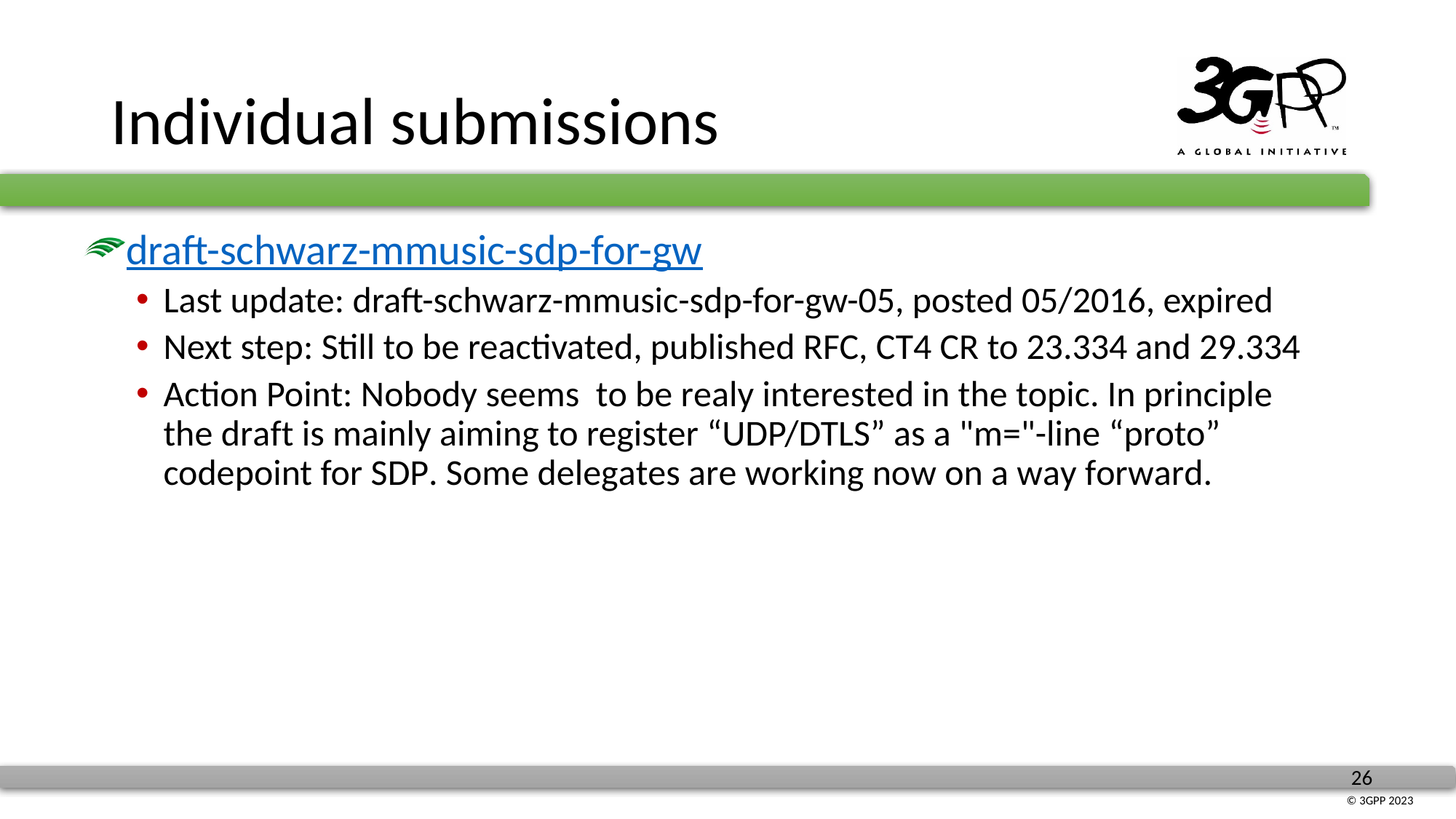

# Individual submissions
draft-schwarz-mmusic-sdp-for-gw
Last update: draft-schwarz-mmusic-sdp-for-gw-05, posted 05/2016, expired
Next step: Still to be reactivated, published RFC, CT4 CR to 23.334 and 29.334
Action Point: Nobody seems  to be realy interested in the topic. In principle the draft is mainly aiming to register “UDP/DTLS” as a "m="-line “proto” codepoint for SDP. Some delegates are working now on a way forward.